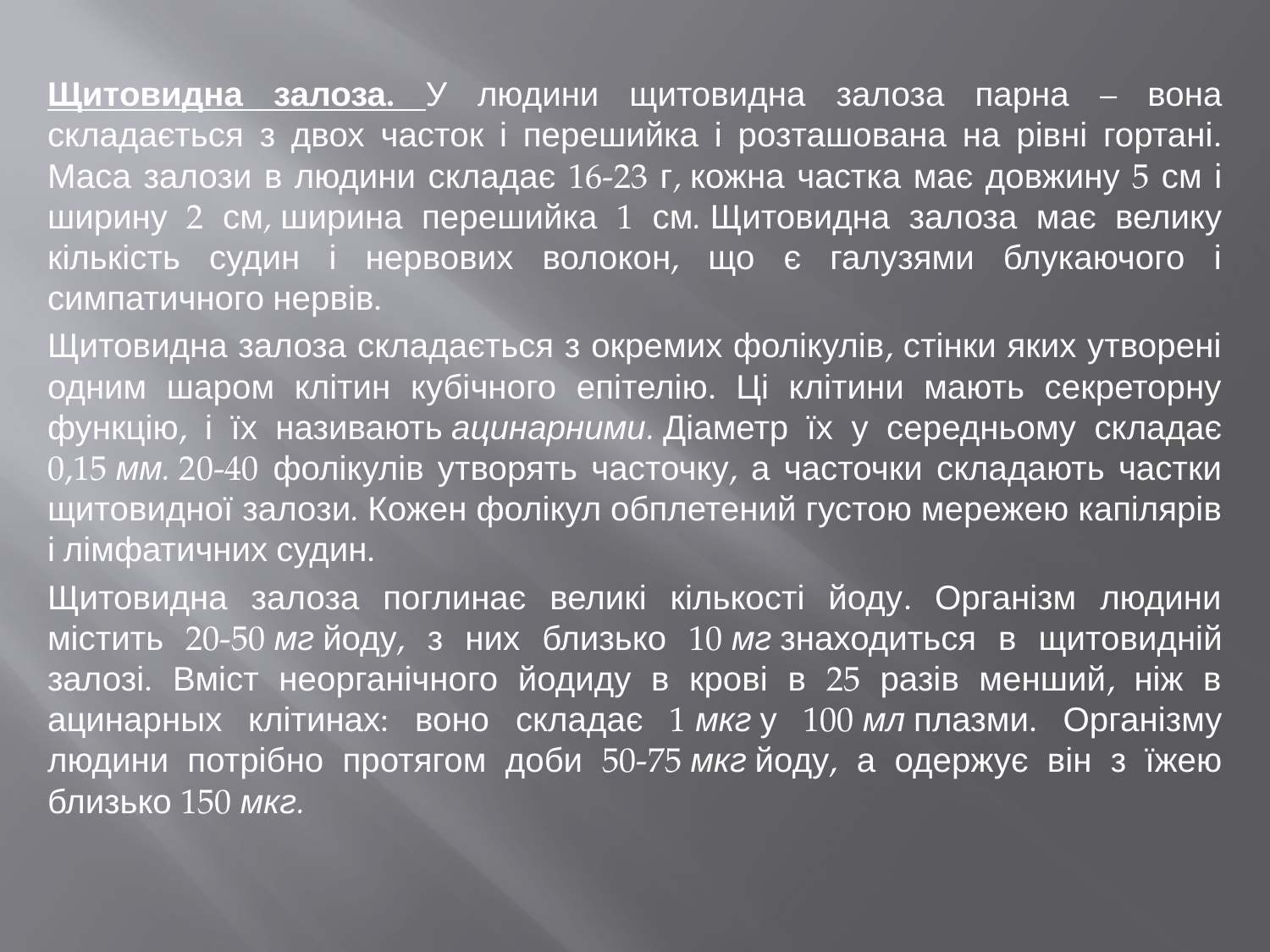

Щитовидна залоза. У людини щитовидна залоза парна – вона складається з двох часток і перешийка і розташована на рівні гортані. Маса залози в людини складає 16-23 г, кожна частка має довжину 5 см і ширину 2 см, ширина перешийка 1 см. Щитовидна залоза має велику кількість судин і нервових волокон, що є галузями блукаючого і симпатичного нервів.
Щитовидна залоза складається з окремих фолікулів, стінки яких утворені одним шаром клітин кубічного епітелію. Ці клітини мають секреторну функцію, і їх називають ацинарними. Діаметр їх у середньому складає 0,15 мм. 20-40 фолікулів утворять часточку, а часточки складають частки щитовидної залози. Кожен фолікул обплетений густою мережею капілярів і лімфатичних судин.
Щитовидна залоза поглинає великі кількості йоду. Організм людини містить 20-50 мг йоду, з них близько 10 мг знаходиться в щитовидній залозі. Вміст неорганічного йодиду в крові в 25 разів менший, ніж в ацинарных клітинах: воно складає 1 мкг у 100 мл плазми. Організму людини потрібно протягом доби 50-75 мкг йоду, а одержує він з їжею близько 150 мкг.